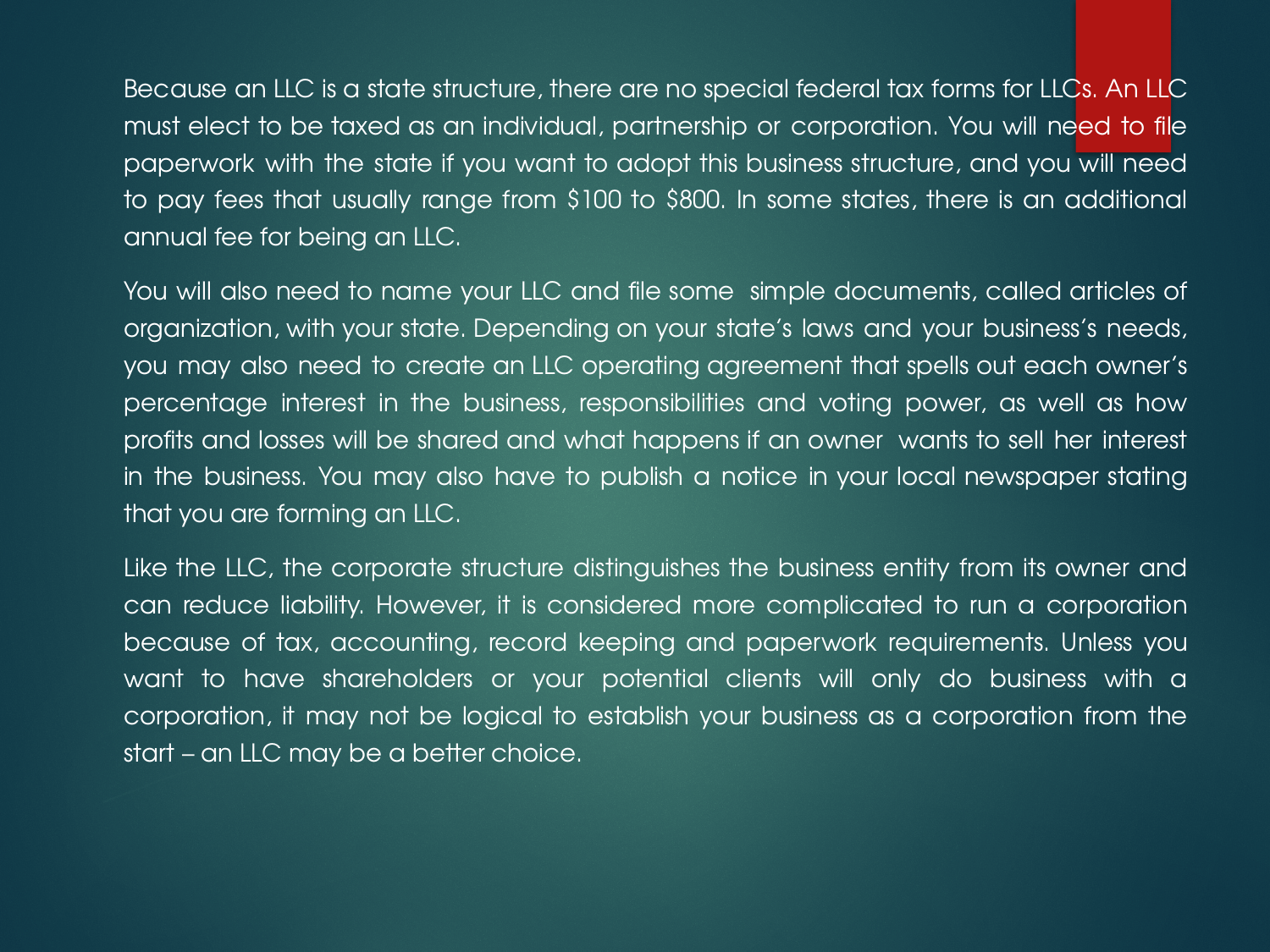

Because an LLC is a state structure, there are no special federal tax forms for LLCs. An LLC must elect to be taxed as an individual, partnership or corporation. You will need to file paperwork with the state if you want to adopt this business structure, and you will need to pay fees that usually range from $100 to $800. In some states, there is an additional annual fee for being an LLC.
You will also need to name your LLC and file some simple documents, called articles of organization, with your state. Depending on your state’s laws and your business’s needs, you may also need to create an LLC operating agreement that spells out each owner’s percentage interest in the business, responsibilities and voting power, as well as how profits and losses will be shared and what happens if an owner wants to sell her interest in the business. You may also have to publish a notice in your local newspaper stating that you are forming an LLC.
Like the LLC, the corporate structure distinguishes the business entity from its owner and can reduce liability. However, it is considered more complicated to run a corporation because of tax, accounting, record keeping and paperwork requirements. Unless you want to have shareholders or your potential clients will only do business with a corporation, it may not be logical to establish your business as a corporation from the start – an LLC may be a better choice.